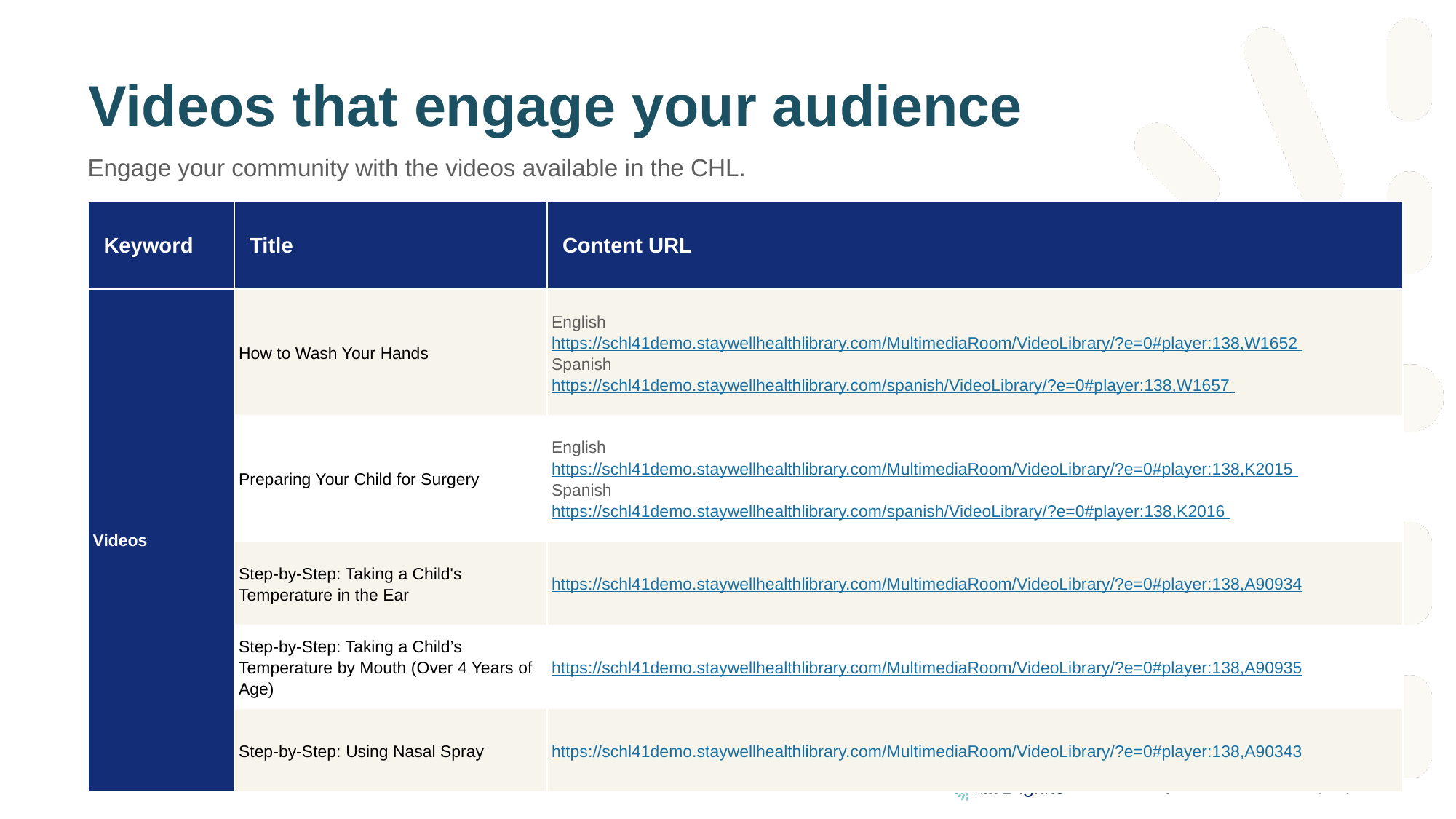

# Videos that engage your audience
Engage your community with the videos available in the CHL.
| Keyword | Title | Content URL |
| --- | --- | --- |
| Videos | How to Wash Your Hands | English https://schl41demo.staywellhealthlibrary.com/MultimediaRoom/VideoLibrary/?e=0#player:138,W1652 Spanish https://schl41demo.staywellhealthlibrary.com/spanish/VideoLibrary/?e=0#player:138,W1657 |
|  | Preparing Your Child for Surgery | English https://schl41demo.staywellhealthlibrary.com/MultimediaRoom/VideoLibrary/?e=0#player:138,K2015 Spanish https://schl41demo.staywellhealthlibrary.com/spanish/VideoLibrary/?e=0#player:138,K2016 |
|  | Step-by-Step: Taking a Child's Temperature in the Ear | https://schl41demo.staywellhealthlibrary.com/MultimediaRoom/VideoLibrary/?e=0#player:138,A90934 |
|  | Step-by-Step: Taking a Child’s Temperature by Mouth (Over 4 Years of Age) | https://schl41demo.staywellhealthlibrary.com/MultimediaRoom/VideoLibrary/?e=0#player:138,A90935 |
|  | Step-by-Step: Using Nasal Spray | https://schl41demo.staywellhealthlibrary.com/MultimediaRoom/VideoLibrary/?e=0#player:138,A90343 |